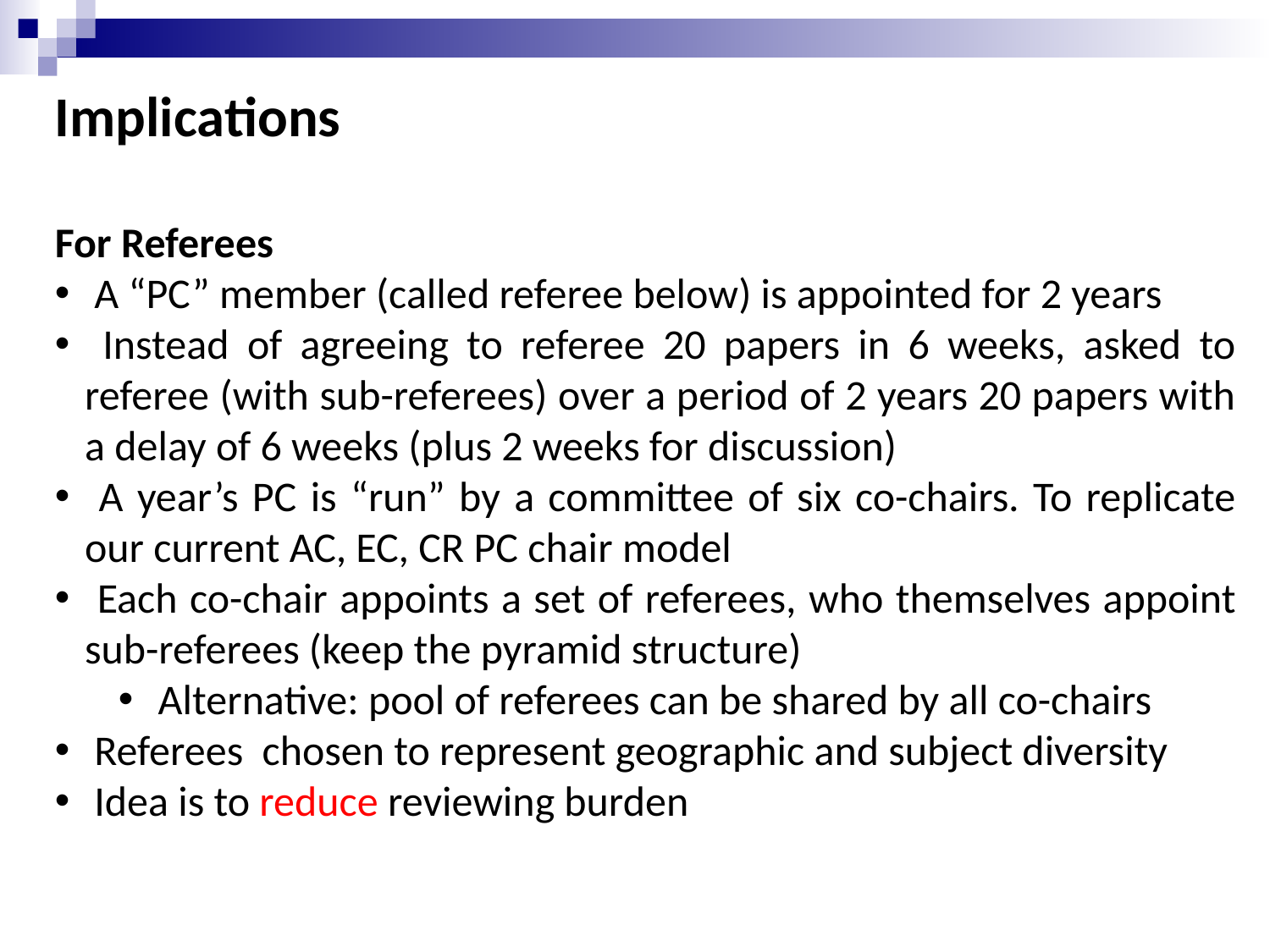

Implications

For Referees
 A “PC” member (called referee below) is appointed for 2 years
 Instead of agreeing to referee 20 papers in 6 weeks, asked to referee (with sub-referees) over a period of 2 years 20 papers with a delay of 6 weeks (plus 2 weeks for discussion)
 A year’s PC is “run” by a committee of six co-chairs. To replicate our current AC, EC, CR PC chair model
 Each co-chair appoints a set of referees, who themselves appoint sub-referees (keep the pyramid structure)
Alternative: pool of referees can be shared by all co-chairs
 Referees  chosen to represent geographic and subject diversity
 Idea is to reduce reviewing burden